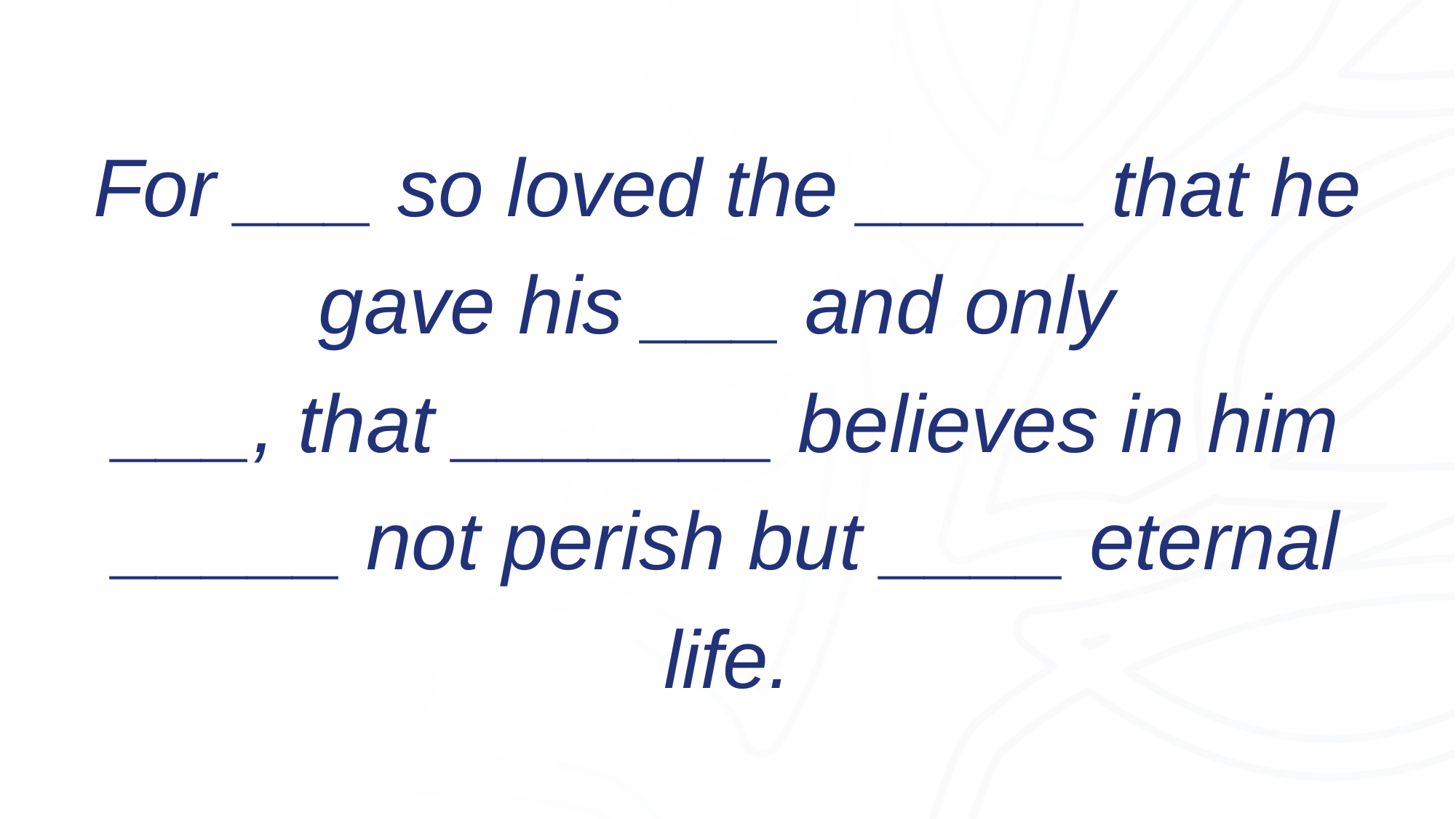

For ___ so loved the _____ that he gave his ___ and only
___, that _______ believes in him _____ not perish but ____ eternal life.